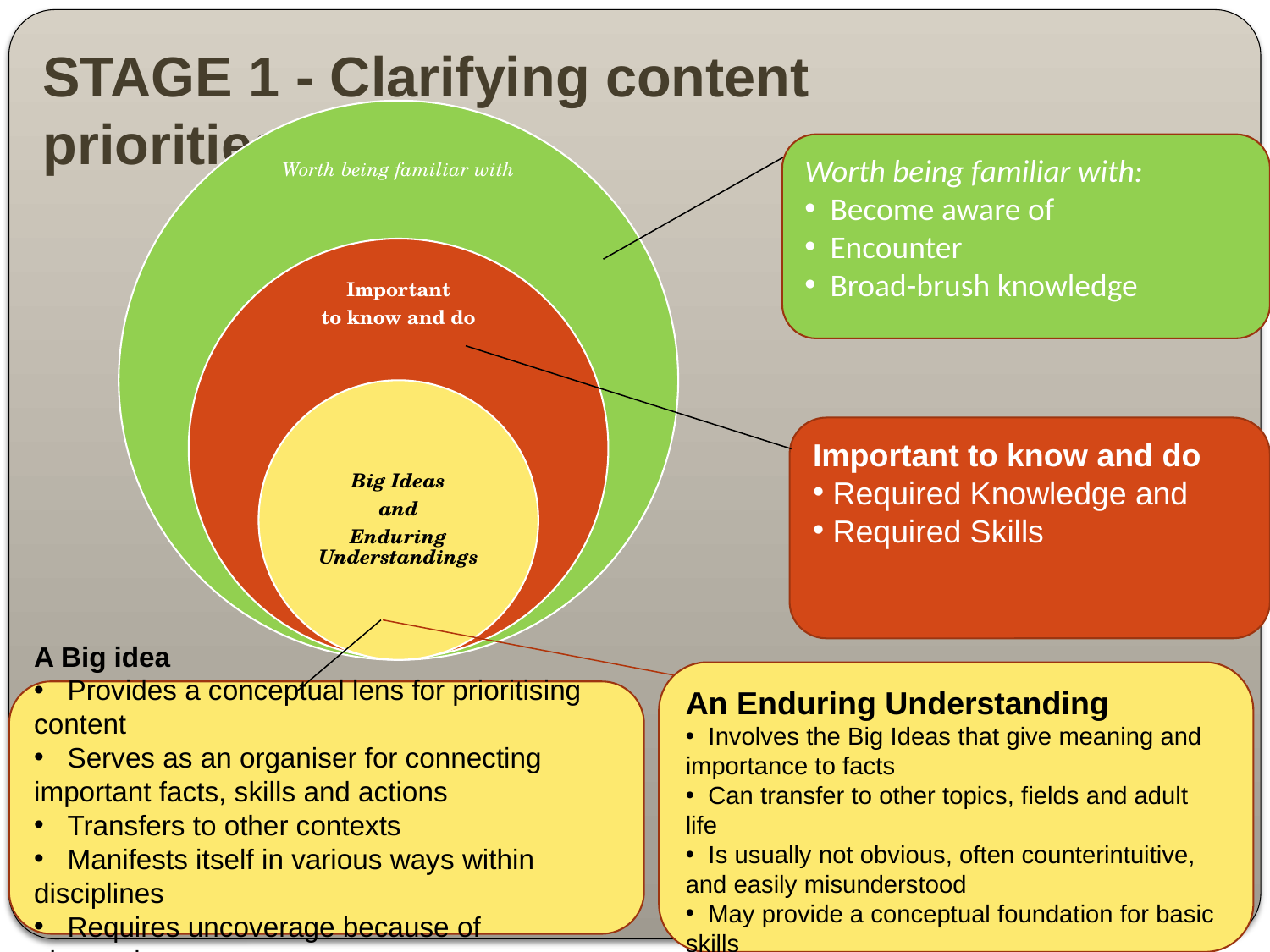

STAGE 1 - Clarifying content priorities
Worth being familiar with
Important
to know and do
Big Ideas
and
Enduring Understandings
Worth being familiar with:
  Become aware of
  Encounter
  Broad-brush knowledge

Important to know and do
 Required Knowledge and
 Required Skills
An Enduring Understanding
  Involves the Big Ideas that give meaning and importance to facts
  Can transfer to other topics, fields and adult life
  Is usually not obvious, often counterintuitive, and easily misunderstood
  May provide a conceptual foundation for basic skills
Is deliberately framed as a generalisation - the ‘moral of the story’.

A Big idea
   Provides a conceptual lens for prioritising content
   Serves as an organiser for connecting important facts, skills and actions
   Transfers to other contexts
   Manifests itself in various ways within disciplines
   Requires uncoverage because of abstraction